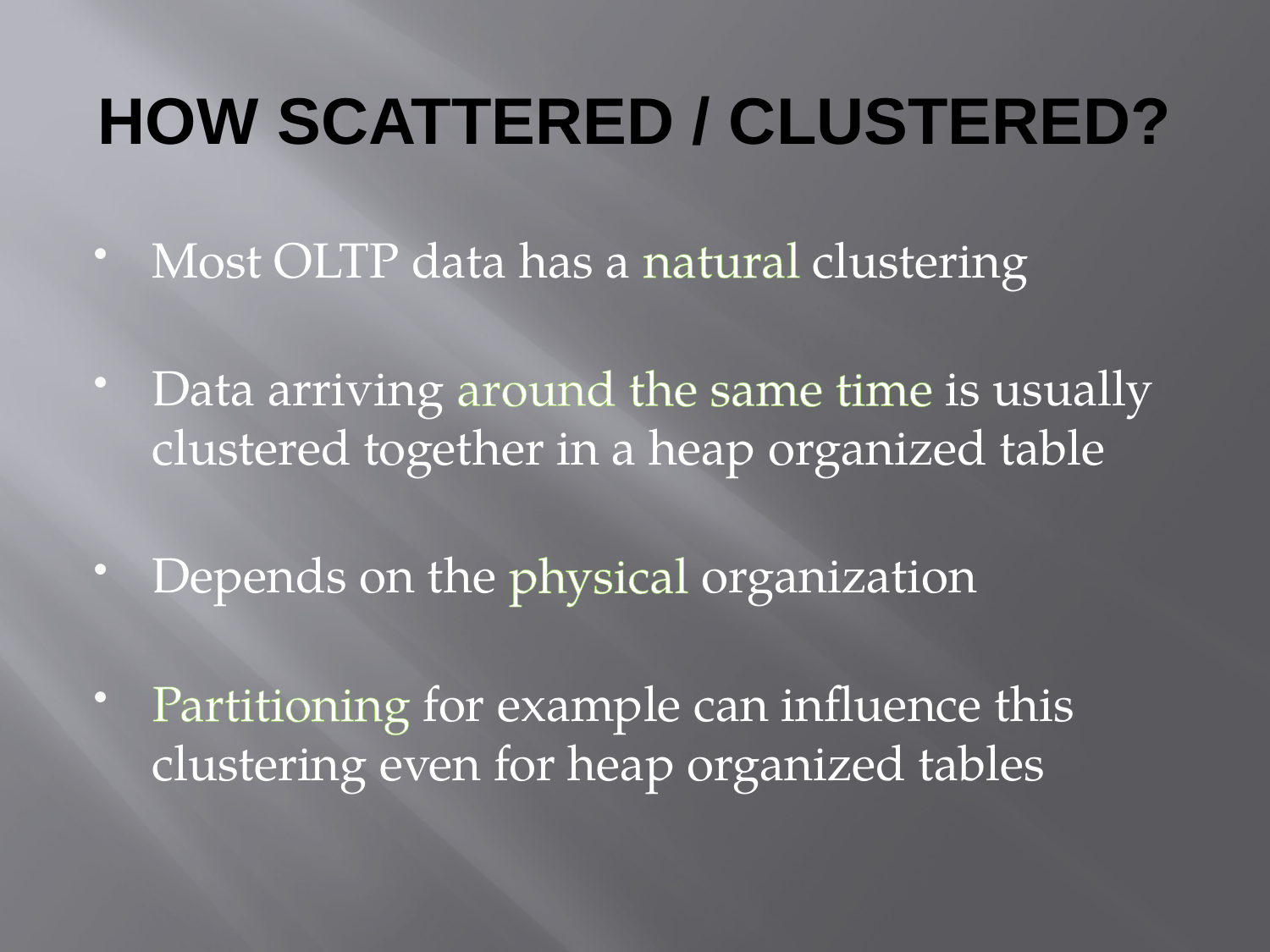

# HOW SCATTERED / CLUSTERED?
Most OLTP data has a natural clustering
Data arriving around the same time is usually clustered together in a heap organized table
Depends on the physical organization
Partitioning for example can influence this clustering even for heap organized tables